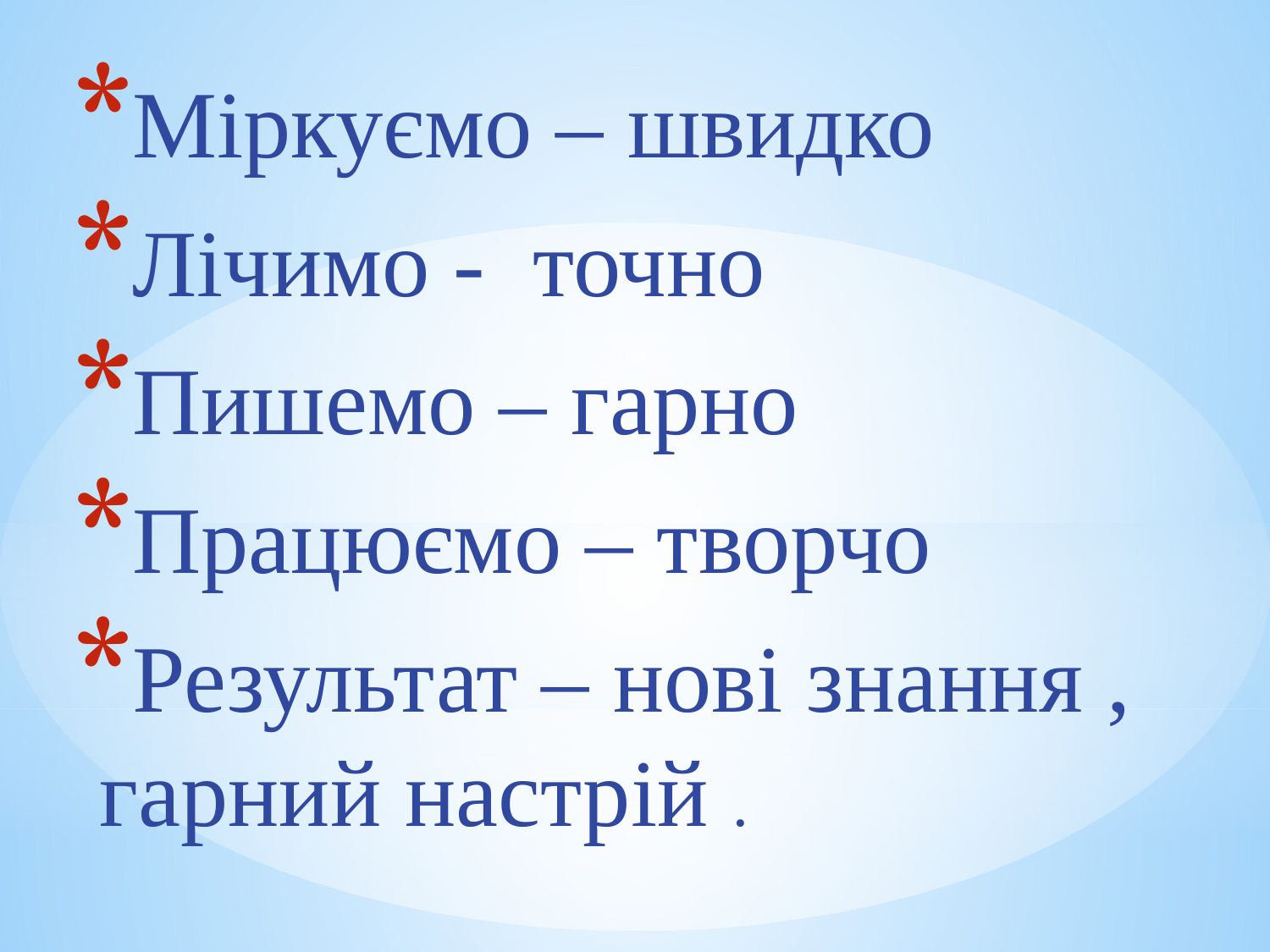

Міркуємо – швидко
Лічимо -  точно
Пишемо – гарно
Працюємо – творчо
Результат – нові знання , гарний настрій .